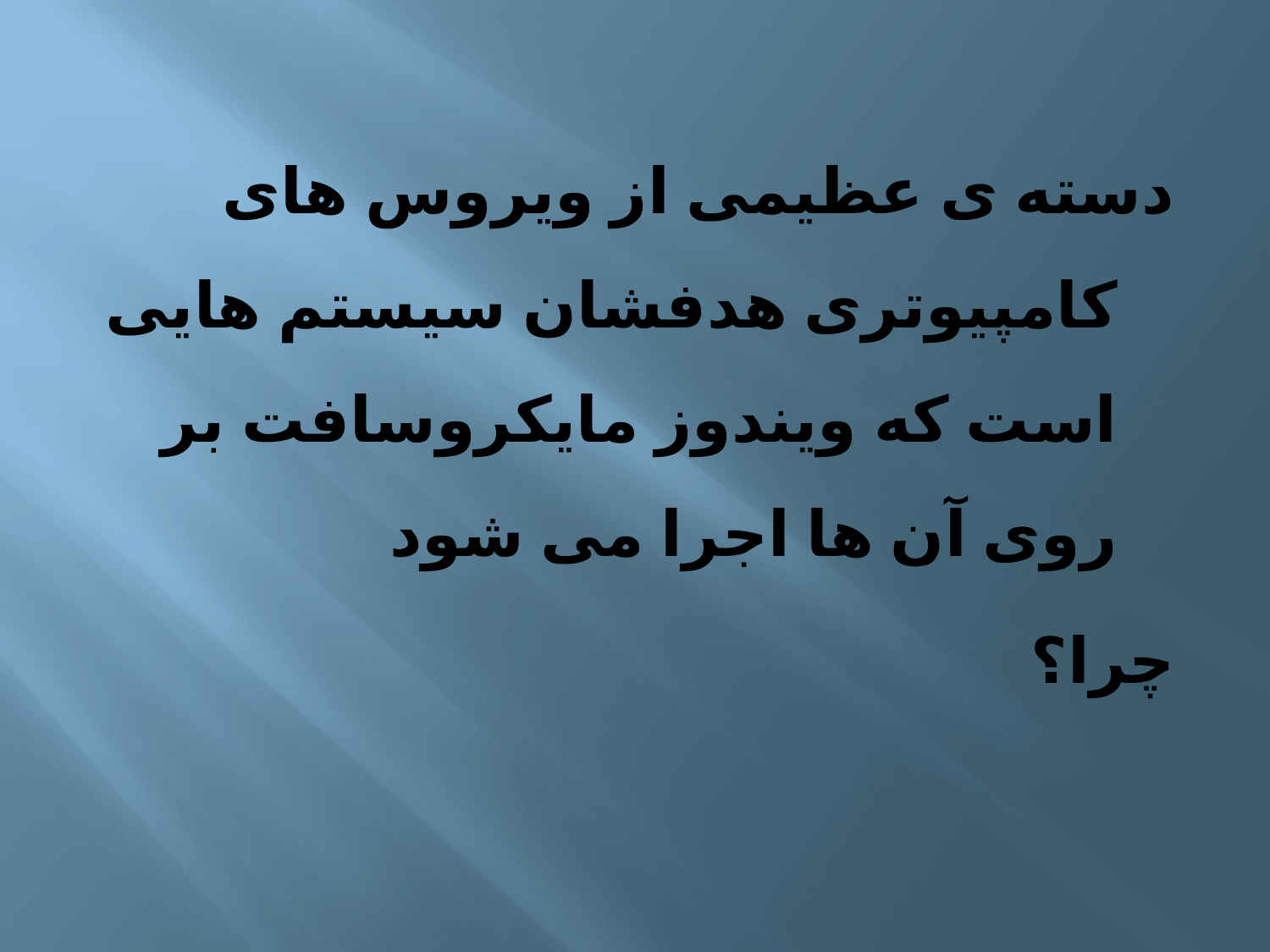

دسته ی عظیمی از ویروس های کامپیوتری هدفشان سیستم هایی است که ویندوز مایکروسافت بر روی آن ها اجرا می شود
چرا؟